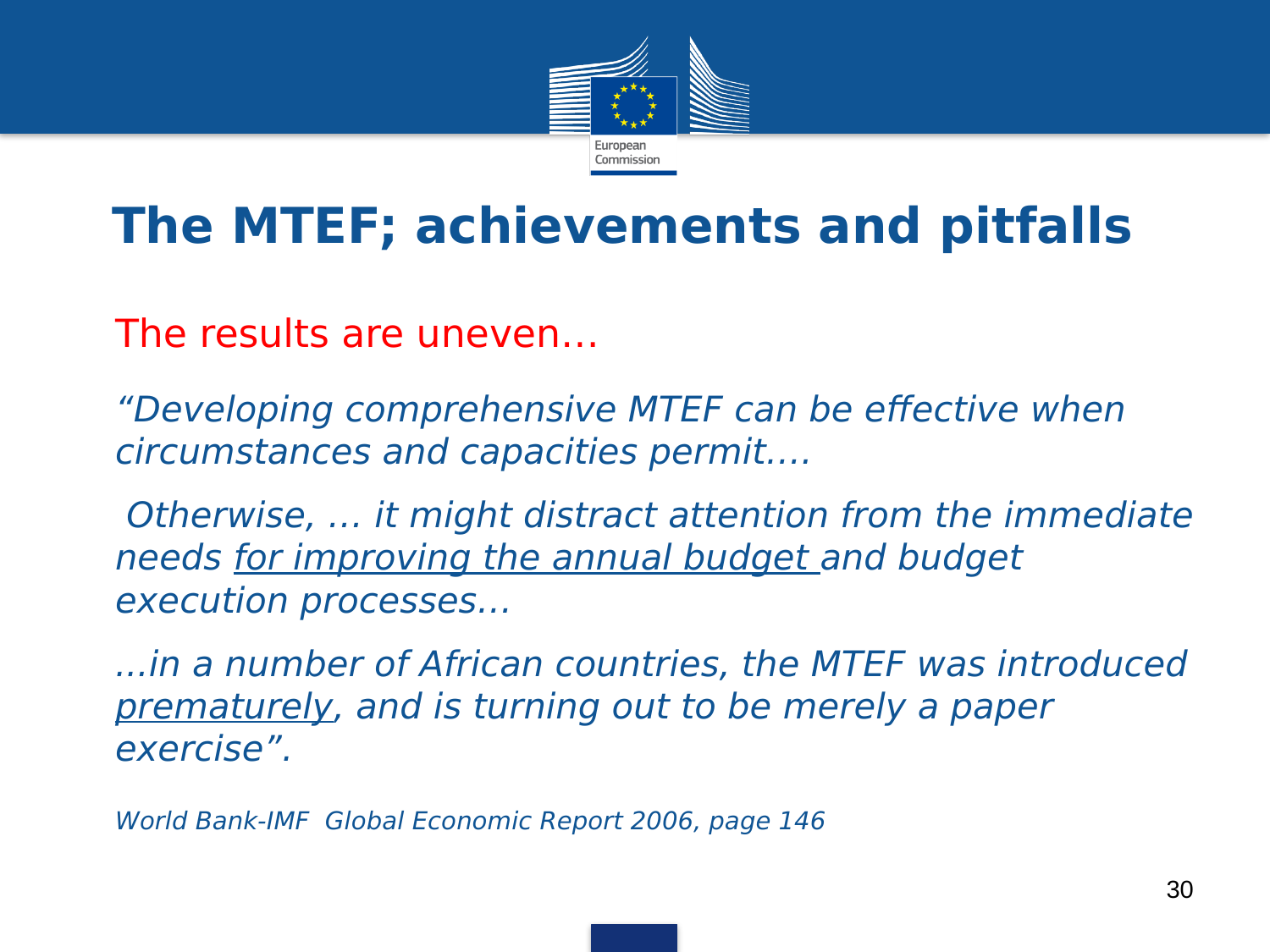

# The MTEF; achievements and pitfalls
The results are uneven…
“Developing comprehensive MTEF can be effective when circumstances and capacities permit….
 Otherwise, … it might distract attention from the immediate needs for improving the annual budget and budget execution processes…
...in a number of African countries, the MTEF was introduced prematurely, and is turning out to be merely a paper exercise”.
	World Bank-IMF  Global Economic Report 2006, page 146

30